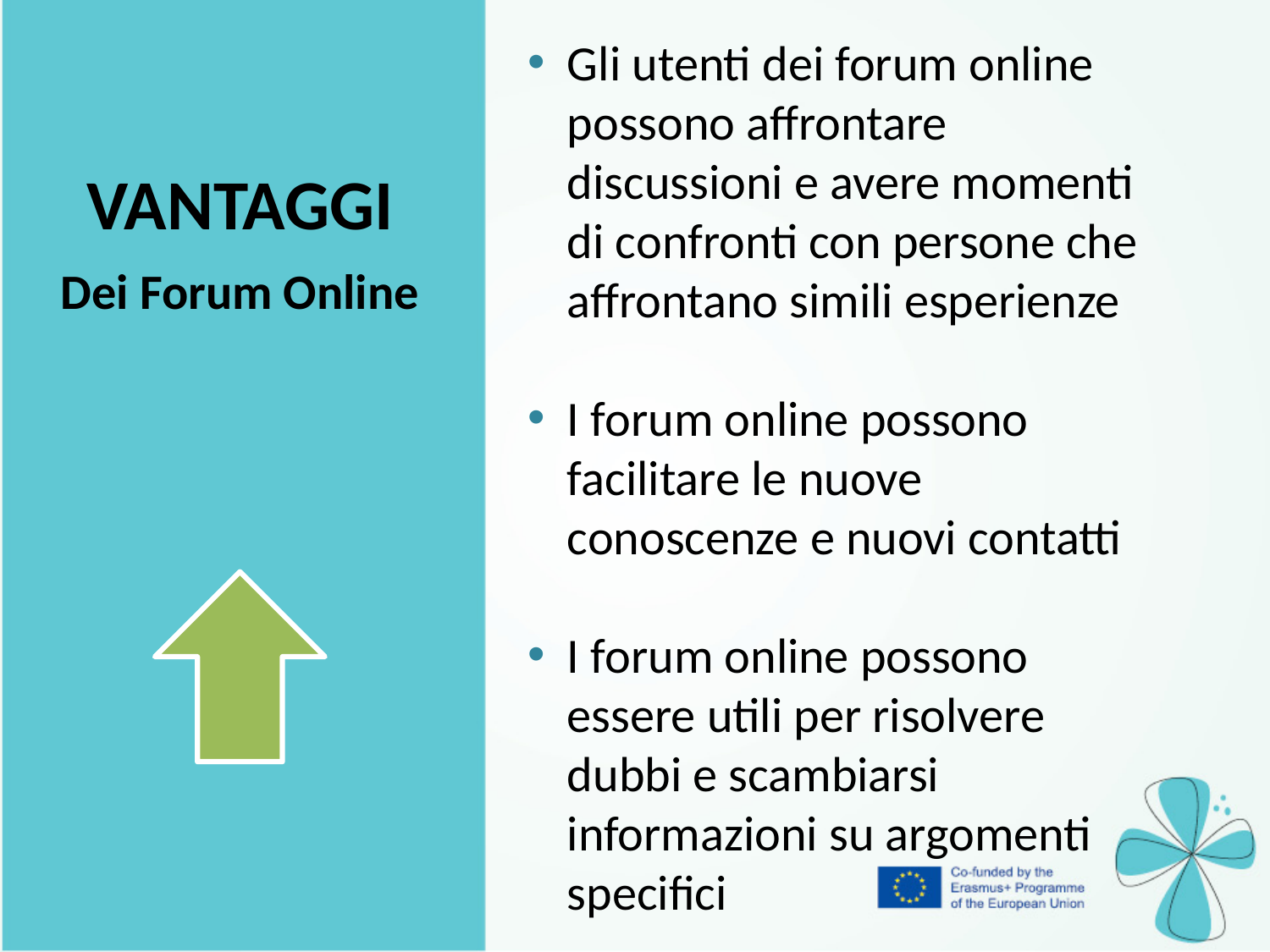

Gli utenti dei forum online possono affrontare discussioni e avere momenti di confronti con persone che affrontano simili esperienze

I forum online possono facilitare le nuove conoscenze e nuovi contatti

I forum online possono essere utili per risolvere dubbi e scambiarsi informazioni su argomenti specifici

| vantaggi Dei Forum Online |
| --- |